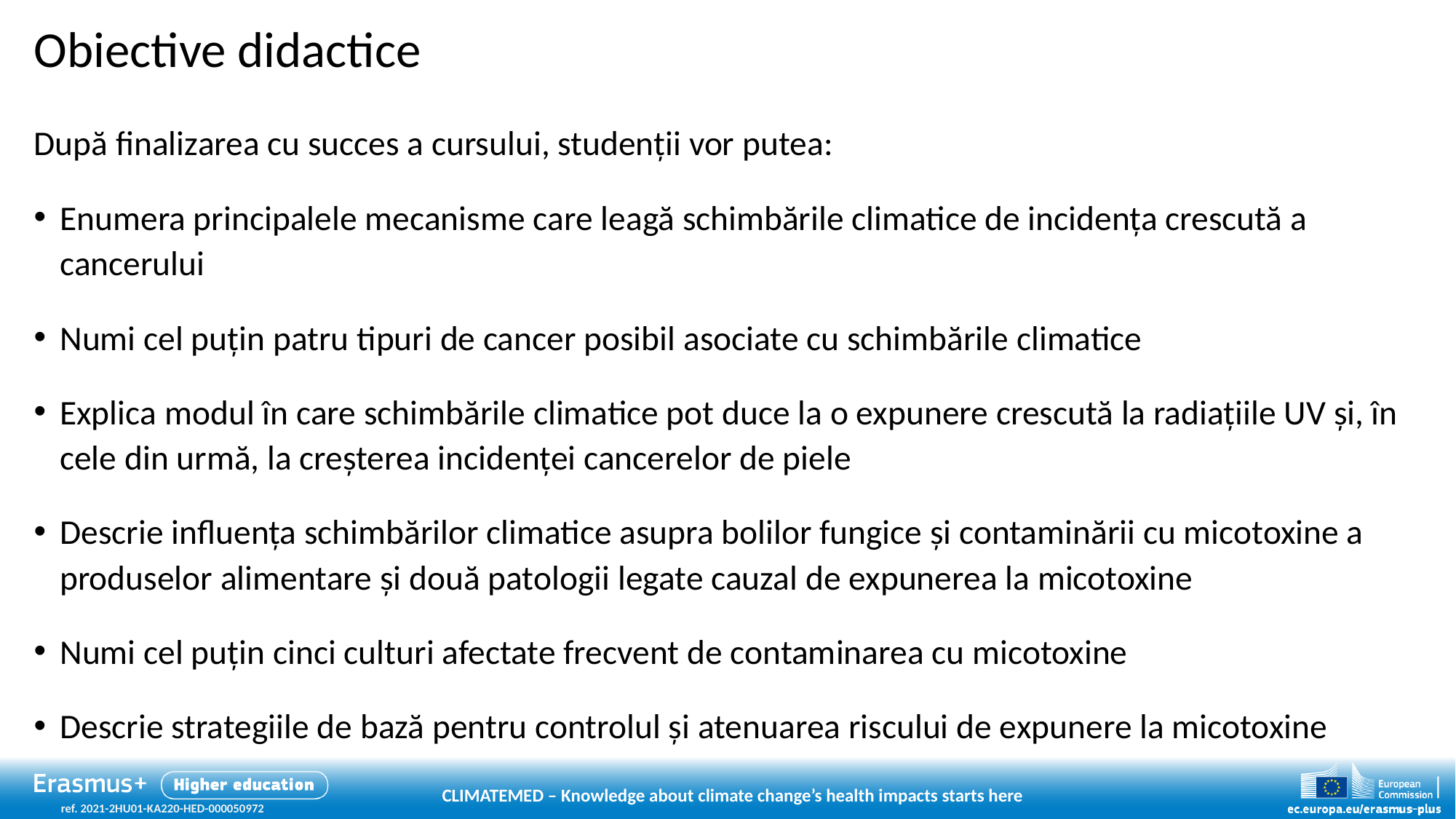

# Obiective didactice
După finalizarea cu succes a cursului, studenții vor putea:
Enumera principalele mecanisme care leagă schimbările climatice de incidența crescută a cancerului
Numi cel puțin patru tipuri de cancer posibil asociate cu schimbările climatice
Explica modul în care schimbările climatice pot duce la o expunere crescută la radiațiile UV și, în cele din urmă, la creșterea incidenței cancerelor de piele
Descrie influența schimbărilor climatice asupra bolilor fungice și contaminării cu micotoxine a produselor alimentare și două patologii legate cauzal de expunerea la micotoxine
Numi cel puțin cinci culturi afectate frecvent de contaminarea cu micotoxine
Descrie strategiile de bază pentru controlul și atenuarea riscului de expunere la micotoxine